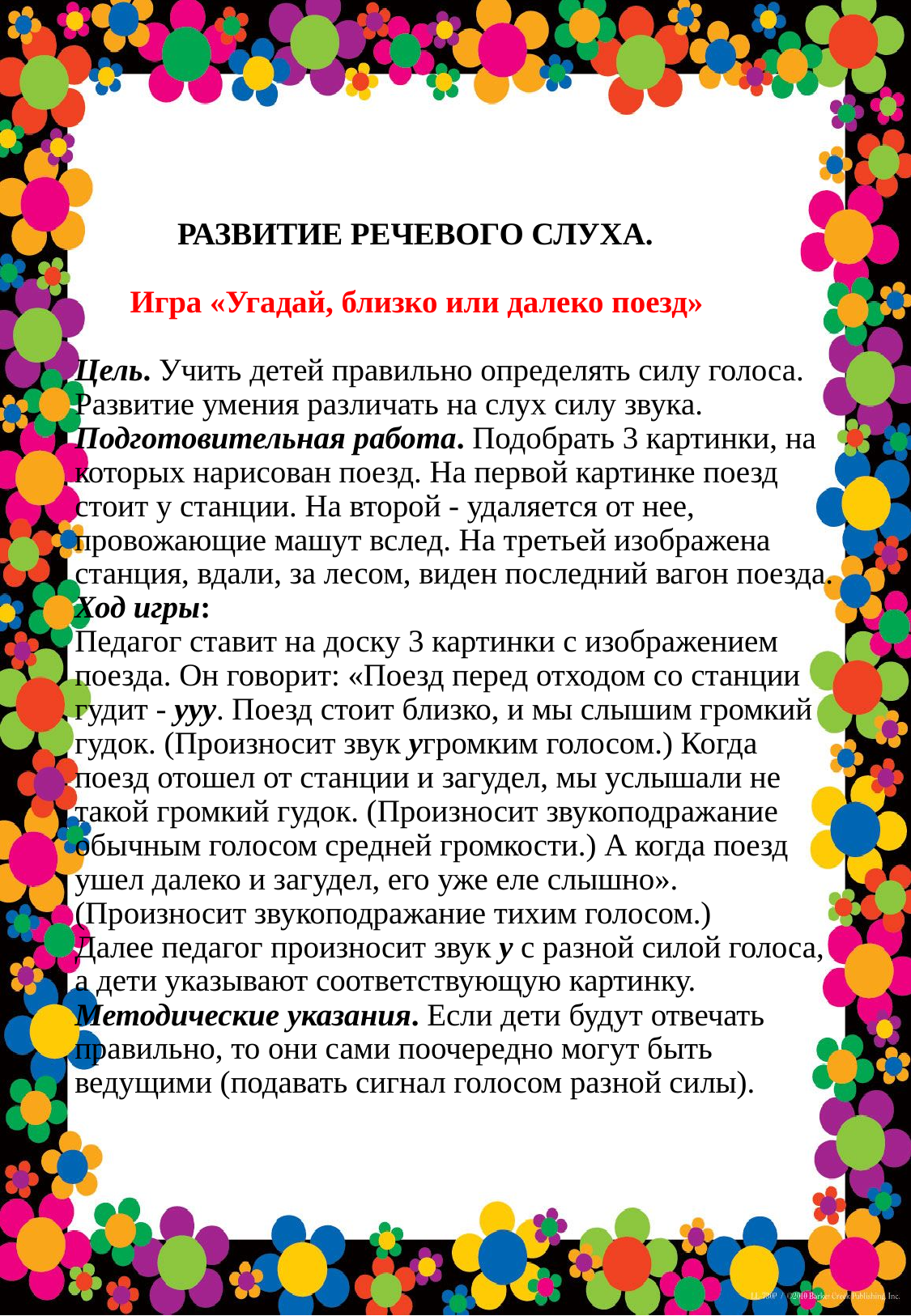

# РАЗВИТИЕ РЕЧЕВОГО СЛУХА. Игра «Угадай, близко или далеко поезд» Цель. Учить детей правильно определять силу голоса. Развитие умения различать на слух силу звука. Подготовительная работа. Подобрать 3 картинки, на которых нарисован поезд. На первой картинке поезд стоит у станции. На второй - удаляется от нее, провожающие машут вслед. На третьей изображена станция, вдали, за лесом, виден последний вагон поезда. Ход игры: Педагог ставит на доску 3 картинки с изображением поезда. Он говорит: «Поезд перед отходом со станции гудит - ууу. Поезд стоит близко, и мы слышим громкий гудок. (Произносит звук угромким голосом.) Когда поезд отошел от станции и загудел, мы услышали не такой громкий гудок. (Произносит звукоподражание обычным голосом средней громкости.) А когда поезд ушел далеко и загудел, его уже еле слышно». (Произносит звукоподражание тихим голосом.) Далее педагог произносит звук у с разной силой голоса, а дети указывают соответствующую картинку. Методические указания. Если дети будут отвечать правильно, то они сами поочередно могут быть ведущими (подавать сигнал голосом разной силы).